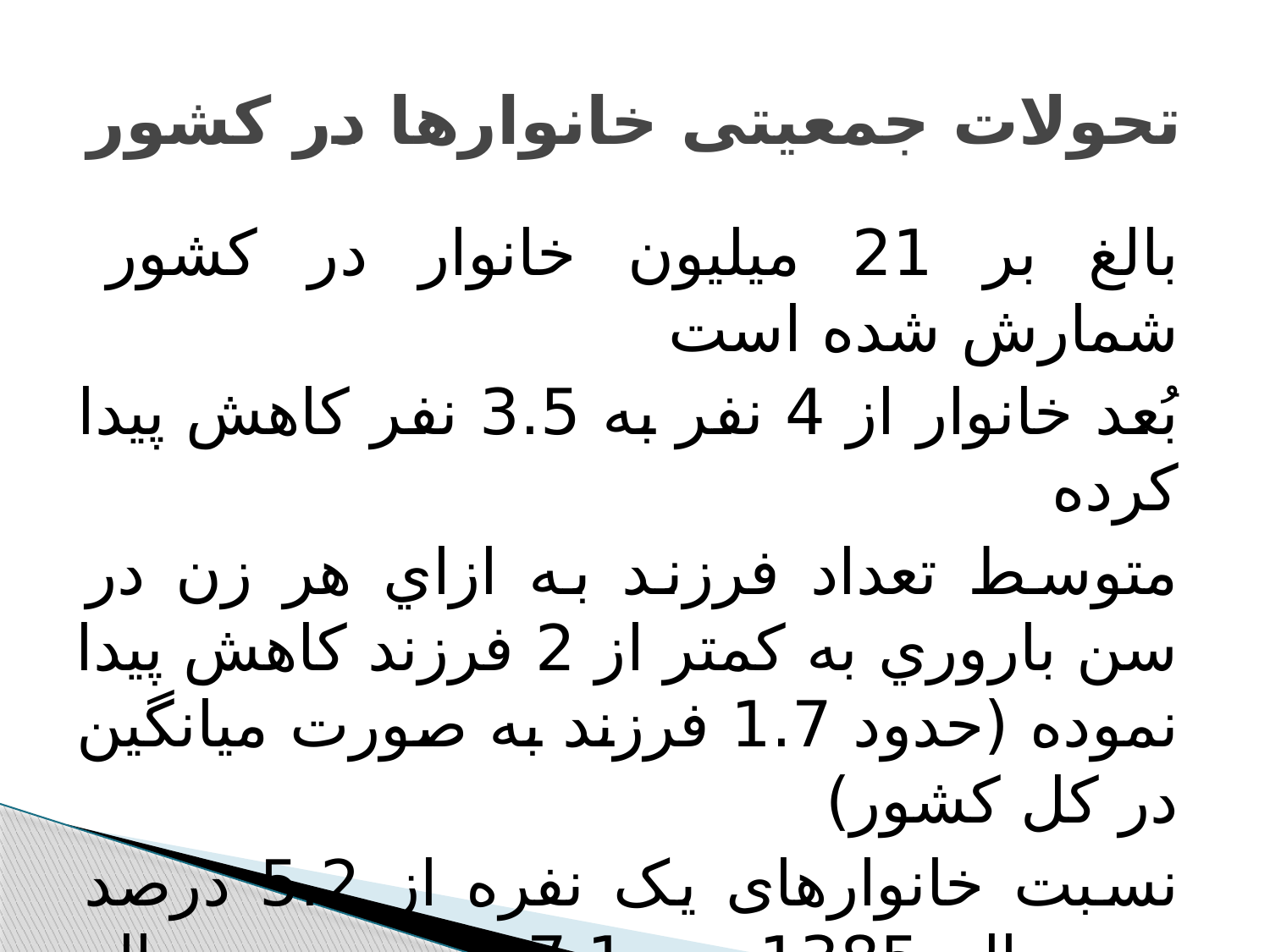

# تحولات جمعیتی خانوارها در کشور
بالغ بر 21 میلیون خانوار در کشور شمارش شده است
بُعد خانوار از 4 نفر به 3.5 نفر کاهش پیدا کرده
متوسط تعداد فرزند به ازاي هر زن در سن باروري به کمتر از 2 فرزند کاهش پیدا نموده (حدود 1.7 فرزند به صورت میانگین در کل کشور)
نسبت خانوارهای یک نفره از 5.2 درصد در سال 1385 به 7.1 درصد در سال 1390 رسیده